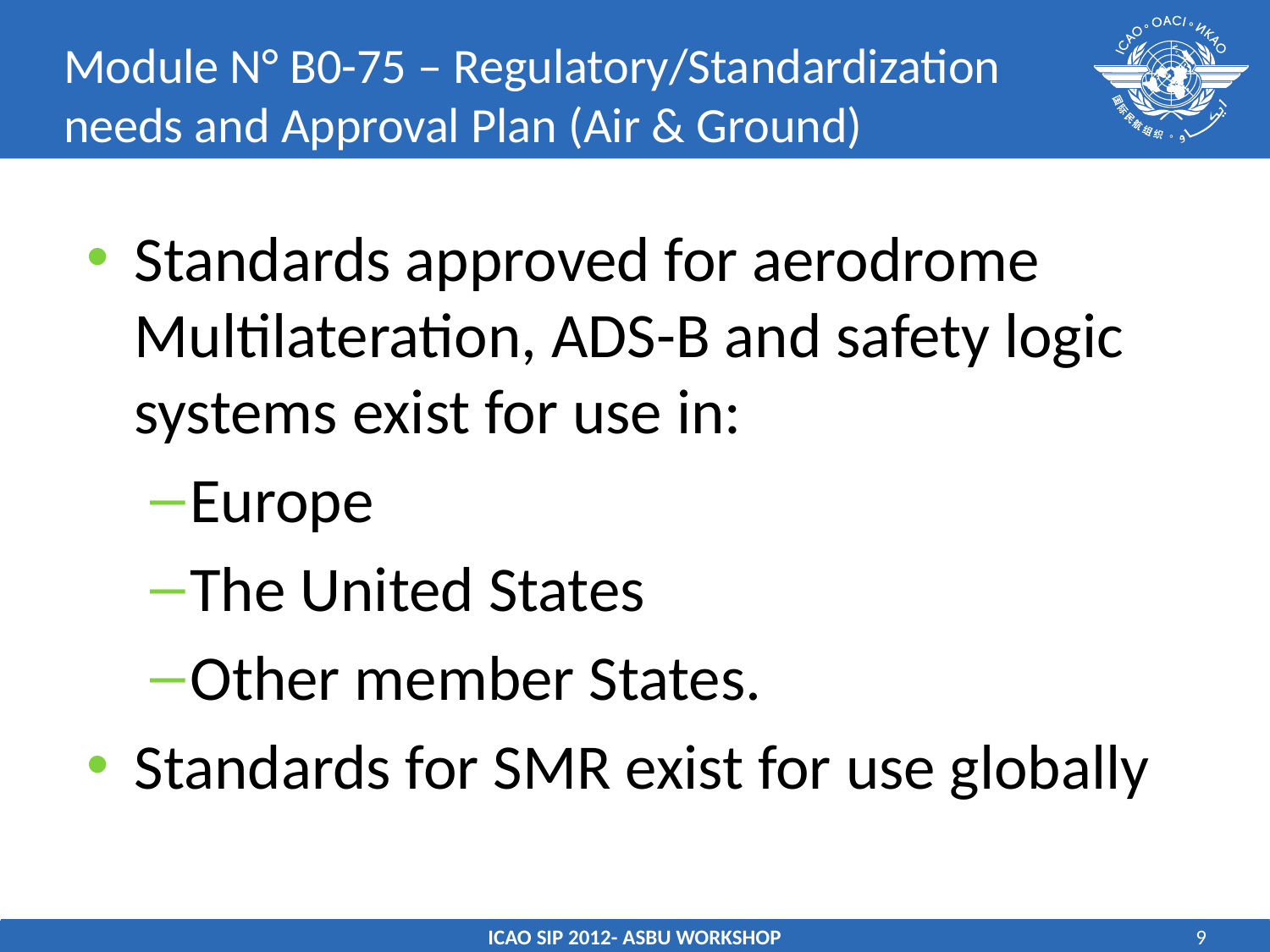

# Module N° B0-75 – Regulatory/Standardization needs and Approval Plan (Air & Ground)
Standards approved for aerodrome Multilateration, ADS-B and safety logic systems exist for use in:
Europe
The United States
Other member States.
Standards for SMR exist for use globally
ICAO SIP 2012- ASBU WORKSHOP
9